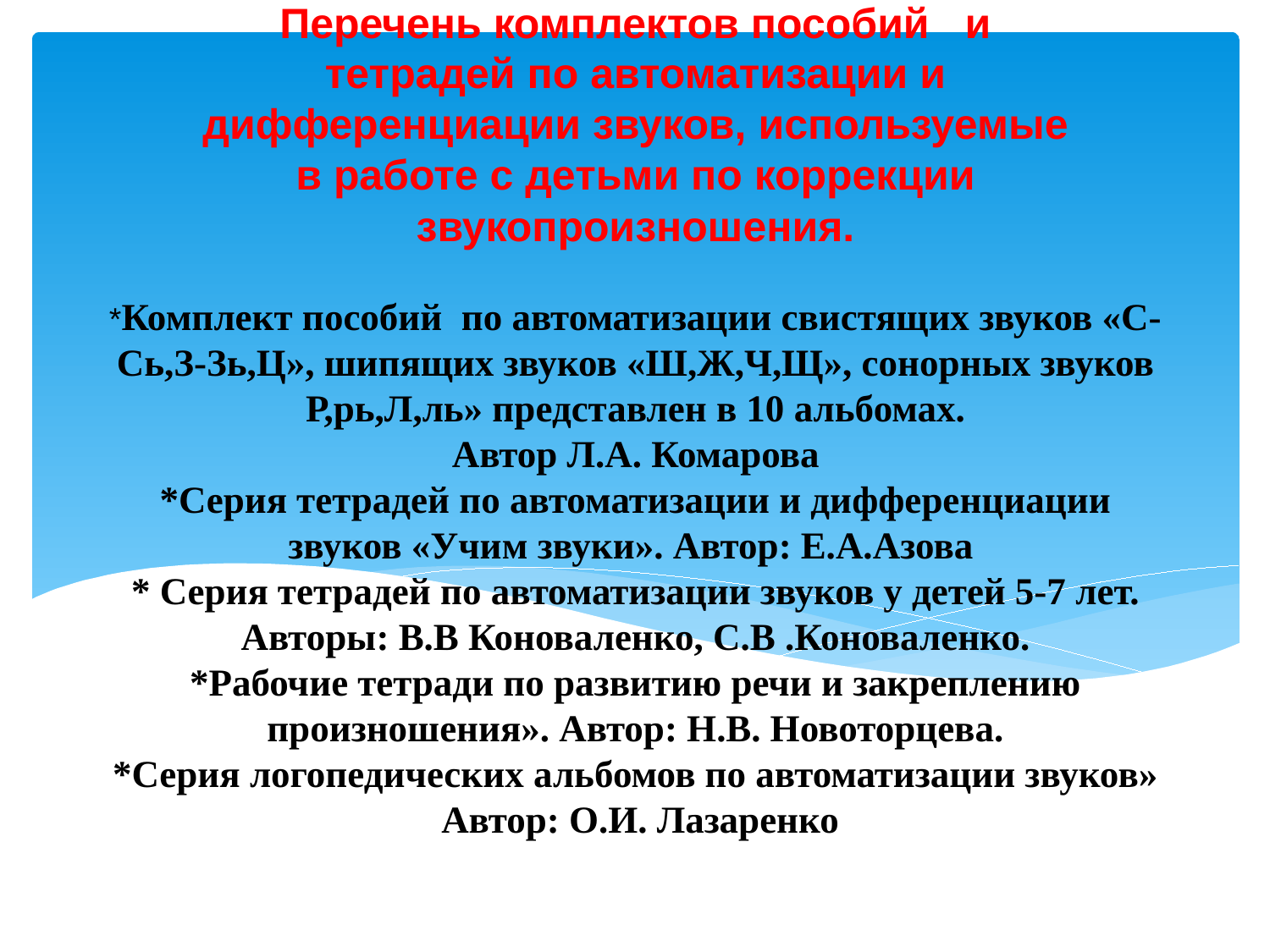

Перечень комплектов пособий   и тетрадей по автоматизации и дифференциации звуков, используемые в работе с детьми по коррекции звукопроизношения.
# *Комплект пособий  по автоматизации свистящих звуков «С-Сь,З-Зь,Ц», шипящих звуков «Ш,Ж,Ч,Щ», сонорных звуков Р,рь,Л,ль» представлен в 10 альбомах. Автор Л.А. Комарова *Серия тетрадей по автоматизации и дифференциации звуков «Учим звуки». Автор: Е.А.Азова * Серия тетрадей по автоматизации звуков у детей 5-7 лет. Авторы: В.В Коноваленко, С.В .Коноваленко. *Рабочие тетради по развитию речи и закреплению произношения». Автор: Н.В. Новоторцева. *Серия логопедических альбомов по автоматизации звуков»  Автор: О.И. Лазаренко